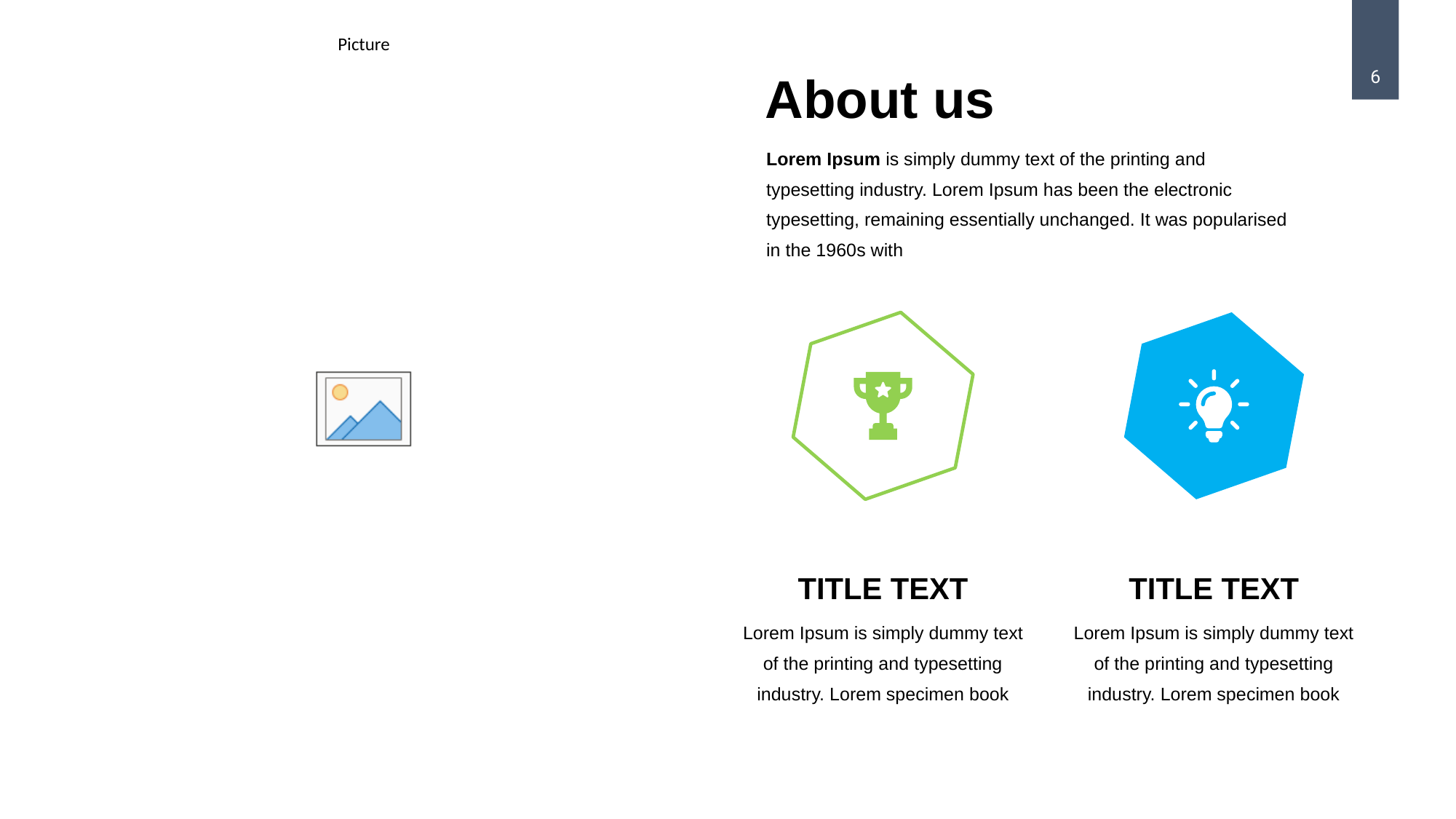

6
About us
Lorem Ipsum is simply dummy text of the printing and typesetting industry. Lorem Ipsum has been the electronic typesetting, remaining essentially unchanged. It was popularised in the 1960s with

TITLE TEXT
Lorem Ipsum is simply dummy text of the printing and typesetting industry. Lorem specimen book

TITLE TEXT
Lorem Ipsum is simply dummy text of the printing and typesetting industry. Lorem specimen book